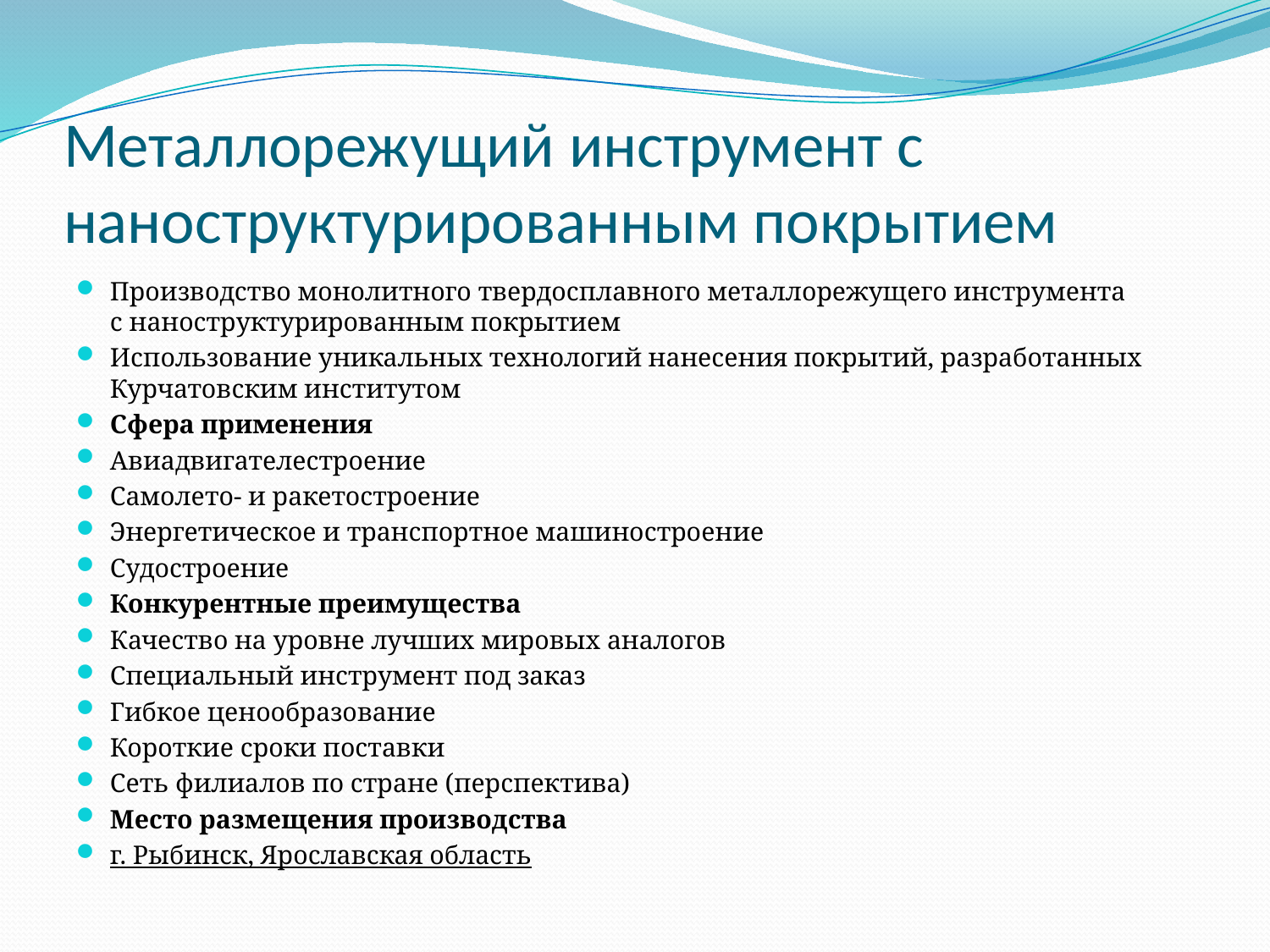

# Металлорежущий инструмент с наноструктурированным покрытием
Производство монолитного твердосплавного металлорежущего инструмента с наноструктурированным покрытием
Использование уникальных технологий нанесения покрытий, разработанных Курчатовским институтом
Сфера применения
Авиадвигателестроение
Самолето- и ракетостроение
Энергетическое и транспортное машиностроение
Судостроение
Конкурентные преимущества
Качество на уровне лучших мировых аналогов
Специальный инструмент под заказ
Гибкое ценообразование
Короткие сроки поставки
Сеть филиалов по стране (перспектива)
Место размещения производства
г. Рыбинск, Ярославская область